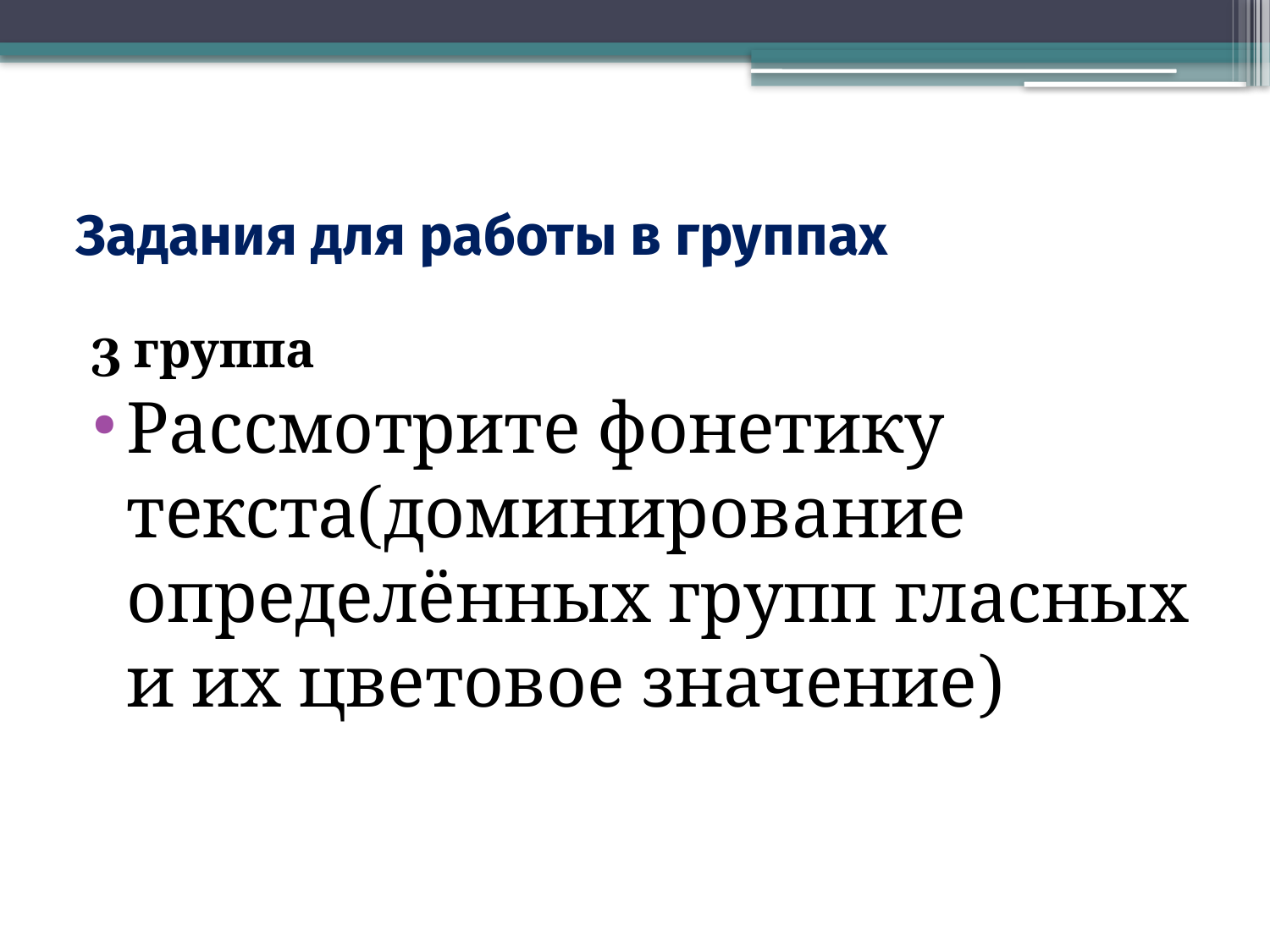

# Задания для работы в группах
3 группа
Рассмотрите фонетику текста(доминирование определённых групп гласных и их цветовое значение)